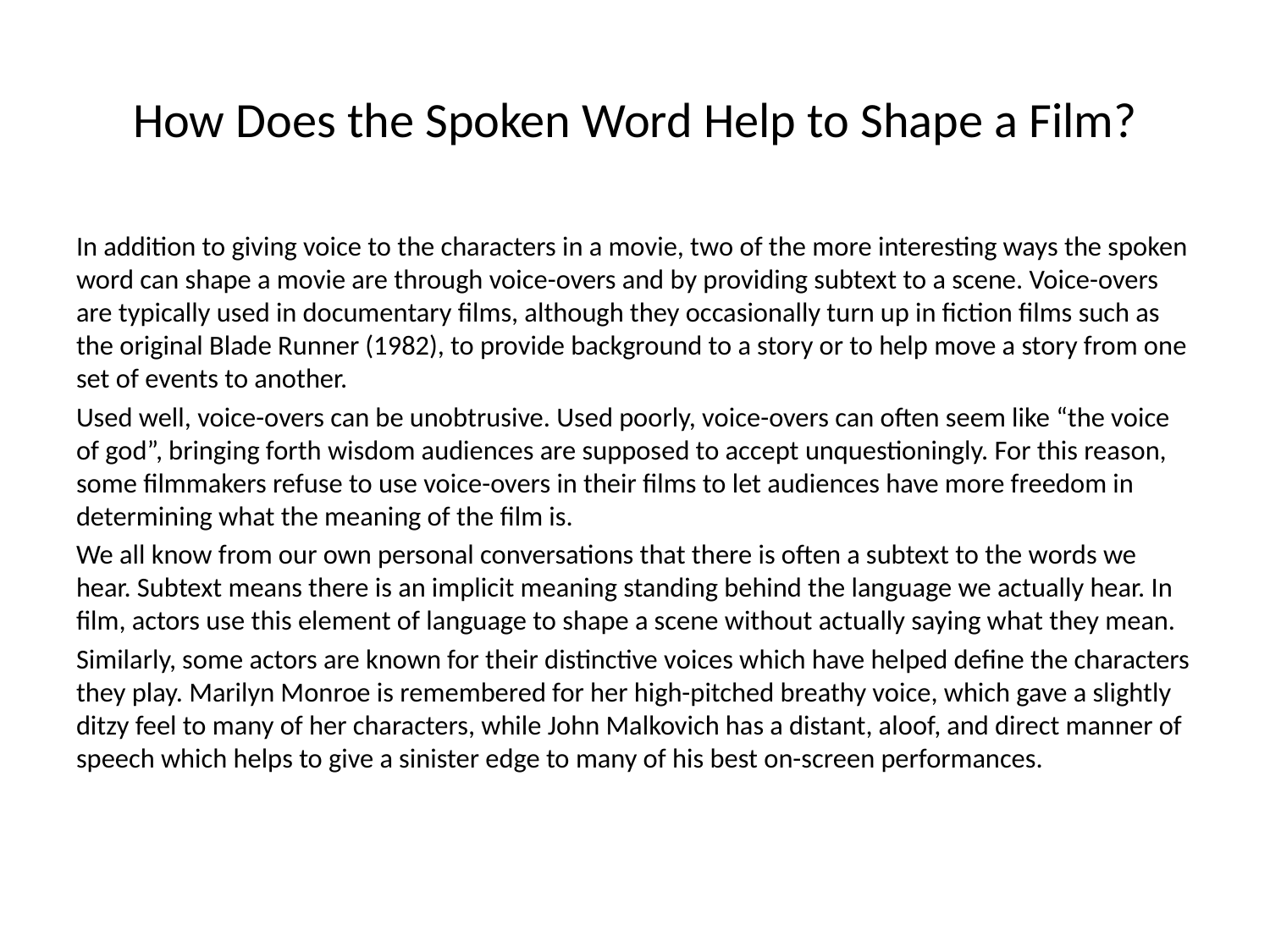

# How Does the Spoken Word Help to Shape a Film?
In addition to giving voice to the characters in a movie, two of the more interesting ways the spoken word can shape a movie are through voice-overs and by providing subtext to a scene. Voice-overs are typically used in documentary films, although they occasionally turn up in fiction films such as the original Blade Runner (1982), to provide background to a story or to help move a story from one set of events to another.
Used well, voice-overs can be unobtrusive. Used poorly, voice-overs can often seem like “the voice of god”, bringing forth wisdom audiences are supposed to accept unquestioningly. For this reason, some filmmakers refuse to use voice-overs in their films to let audiences have more freedom in determining what the meaning of the film is.
We all know from our own personal conversations that there is often a subtext to the words we hear. Subtext means there is an implicit meaning standing behind the language we actually hear. In film, actors use this element of language to shape a scene without actually saying what they mean.
Similarly, some actors are known for their distinctive voices which have helped define the characters they play. Marilyn Monroe is remembered for her high-pitched breathy voice, which gave a slightly ditzy feel to many of her characters, while John Malkovich has a distant, aloof, and direct manner of speech which helps to give a sinister edge to many of his best on-screen performances.